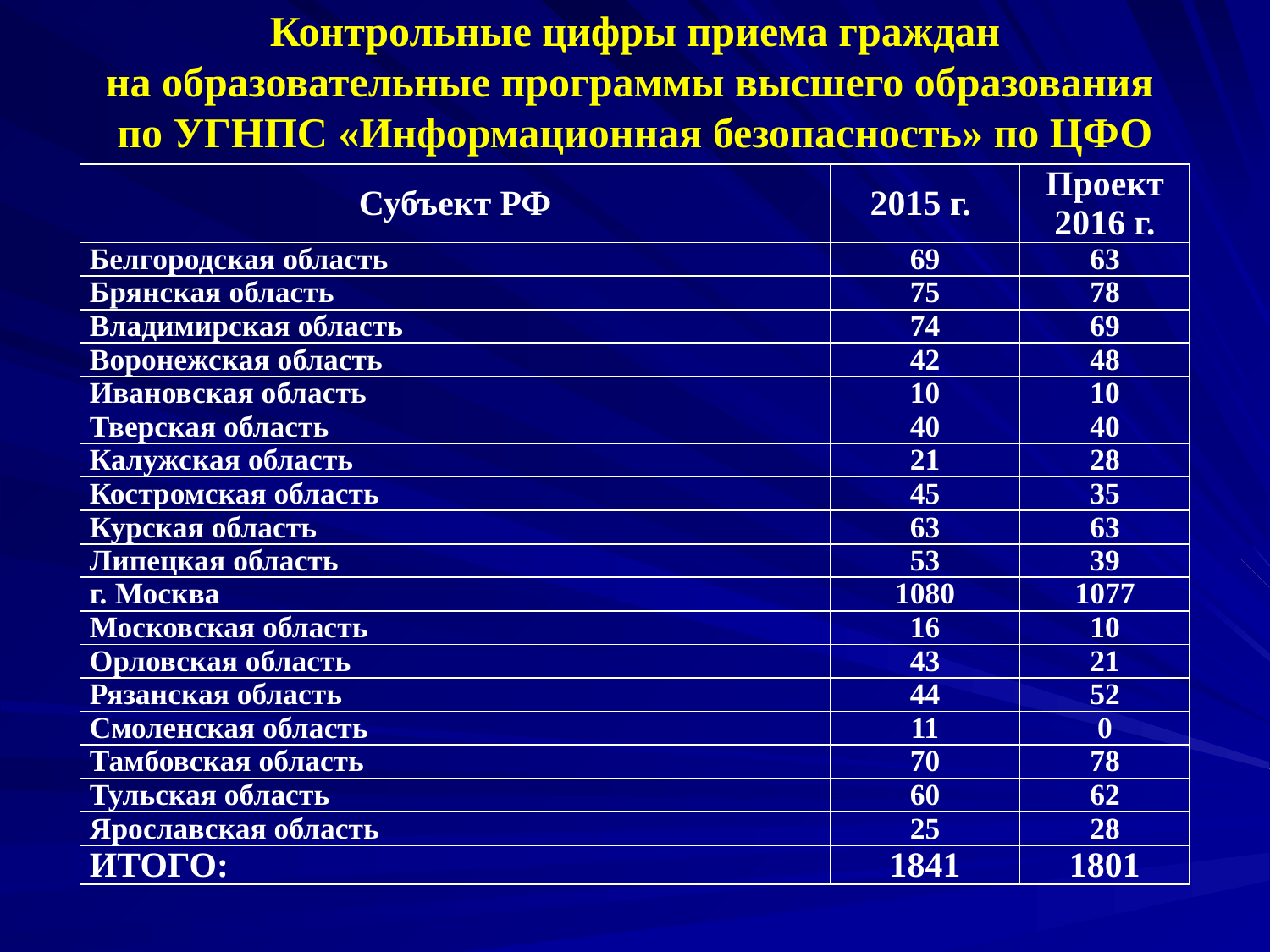

Контрольные цифры приема граждан
на образовательные программы высшего образования
по УГНПС «Информационная безопасность» по ЦФО
| Субъект РФ | 2015 г. | Проект 2016 г. |
| --- | --- | --- |
| Белгородская область | 69 | 63 |
| Брянская область | 75 | 78 |
| Владимирская область | 74 | 69 |
| Воронежская область | 42 | 48 |
| Ивановская область | 10 | 10 |
| Тверская область | 40 | 40 |
| Калужская область | 21 | 28 |
| Костромская область | 45 | 35 |
| Курская область | 63 | 63 |
| Липецкая область | 53 | 39 |
| г. Москва | 1080 | 1077 |
| Московская область | 16 | 10 |
| Орловская область | 43 | 21 |
| Рязанская область | 44 | 52 |
| Смоленская область | 11 | 0 |
| Тамбовская область | 70 | 78 |
| Тульская область | 60 | 62 |
| Ярославская область | 25 | 28 |
| ИТОГО: | 1841 | 1801 |